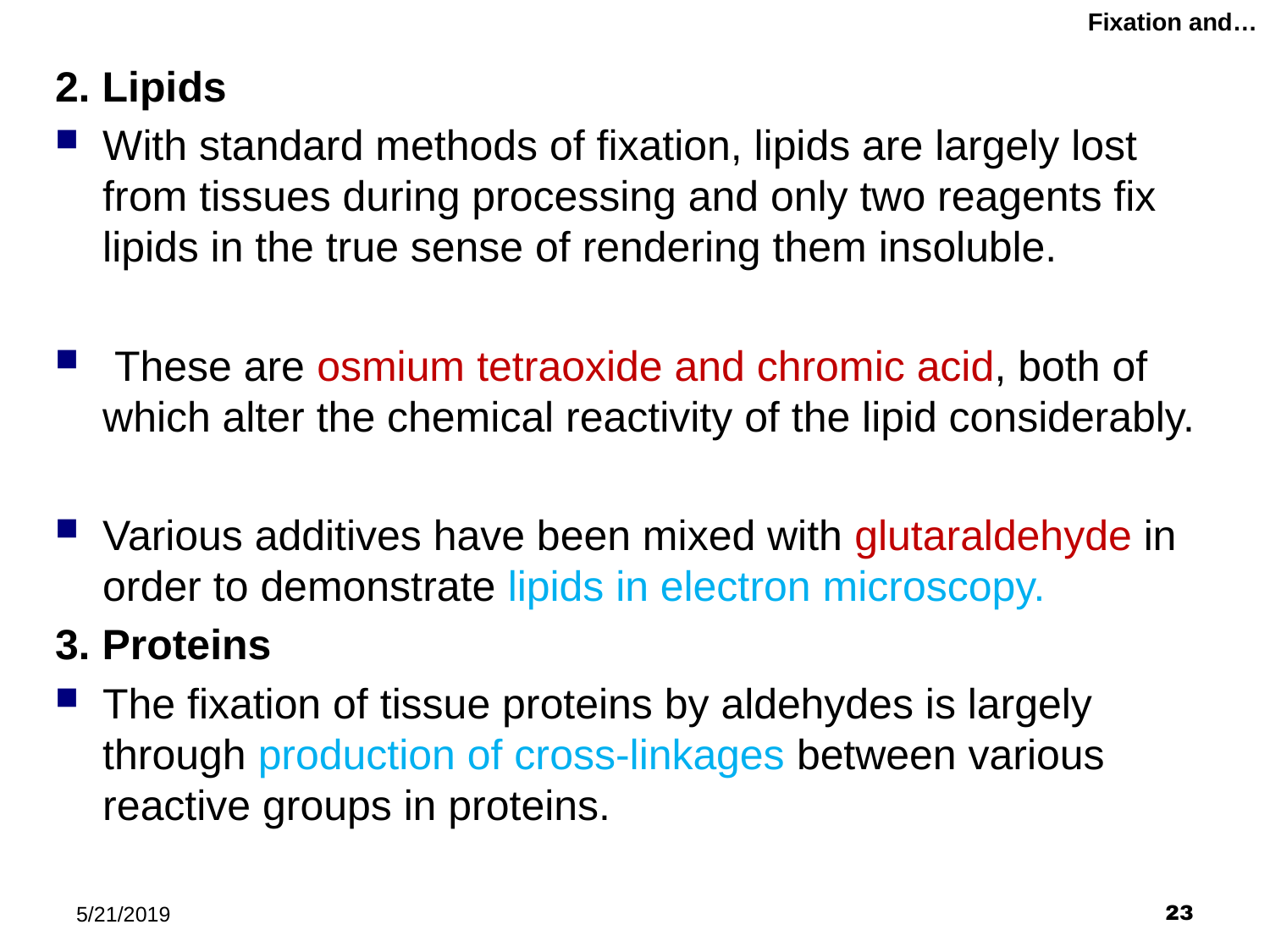

# Fixation and…
2. Lipids
With standard methods of fixation, lipids are largely lost from tissues during processing and only two reagents fix lipids in the true sense of rendering them insoluble.

 These are osmium tetraoxide and chromic acid, both of which alter the chemical reactivity of the lipid considerably.

Various additives have been mixed with glutaraldehyde in order to demonstrate lipids in electron microscopy.
3. Proteins
The fixation of tissue proteins by aldehydes is largely through production of cross-linkages between various reactive groups in proteins.
5/21/2019
23